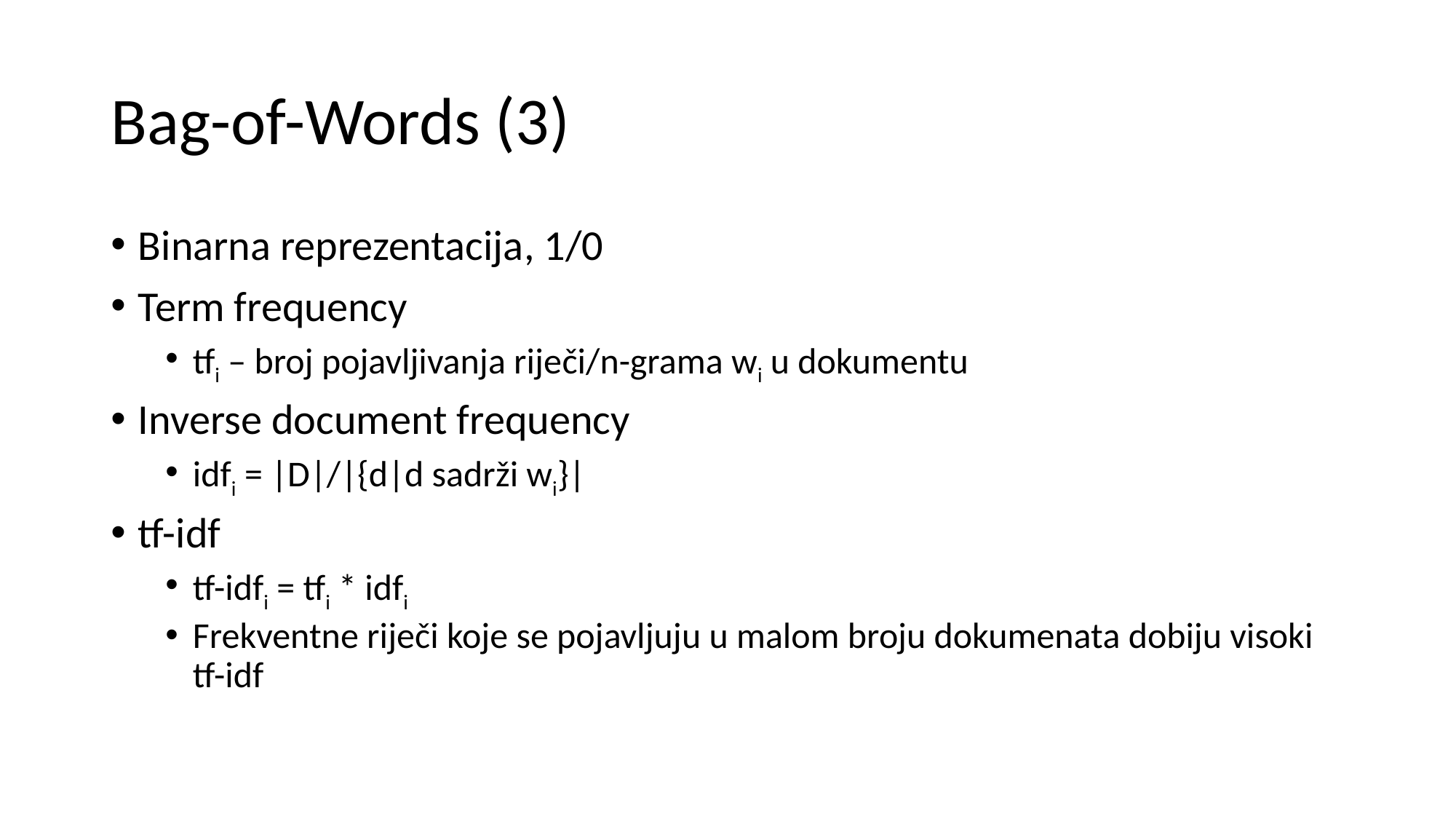

# Bag-of-Words (3)
Binarna reprezentacija, 1/0
Term frequency
tfi – broj pojavljivanja riječi/n-grama wi u dokumentu
Inverse document frequency
idfi = |D|/|{d|d sadrži wi}|
tf-idf
tf-idfi = tfi * idfi
Frekventne riječi koje se pojavljuju u malom broju dokumenata dobiju visoki tf-idf